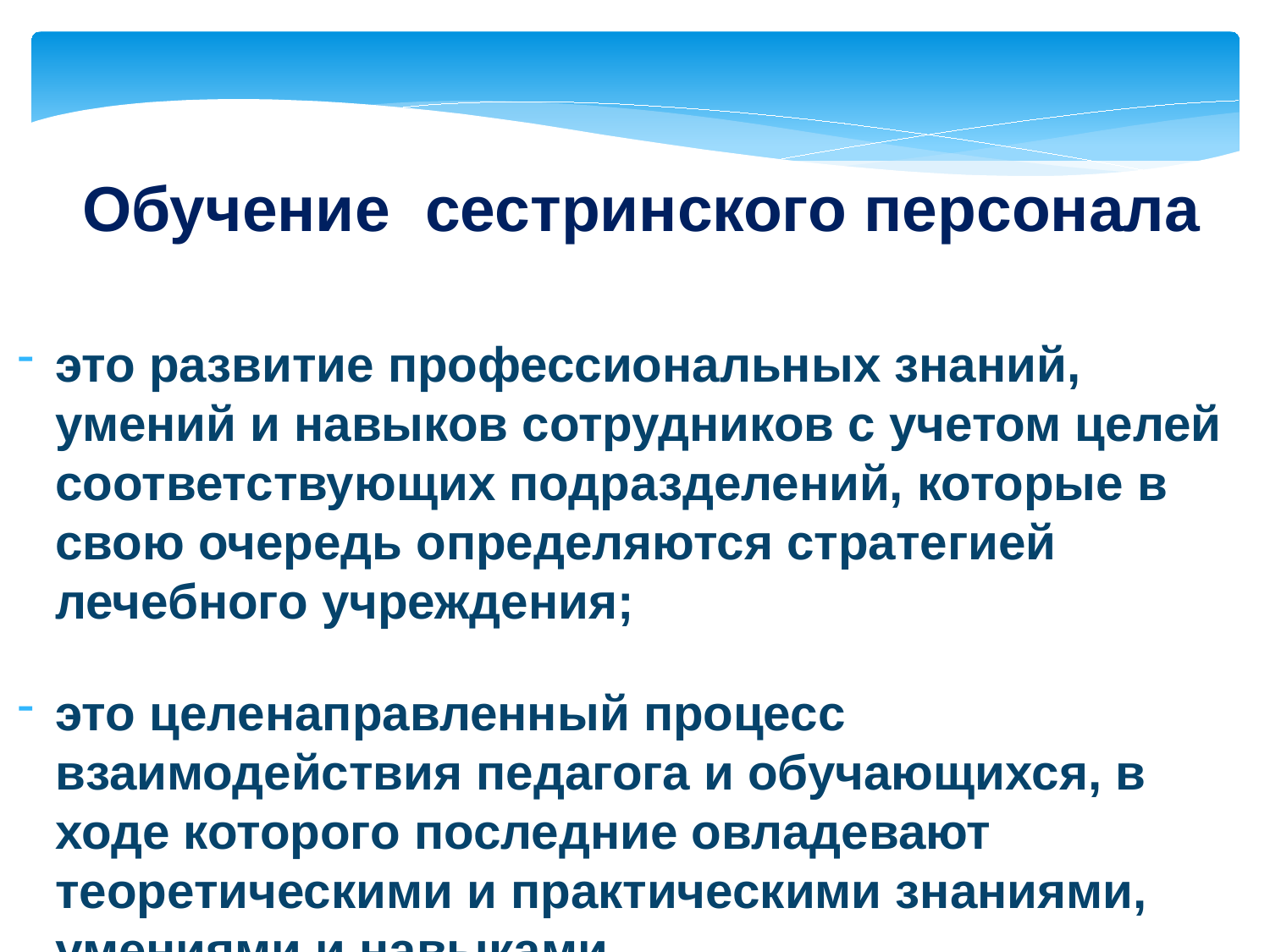

Обучение  сестринского персонала
это развитие профессиональных знаний, умений и навыков сотрудников с учетом целей соответствующих подразделений, которые в свою очередь определяются стратегией лечебного учреждения;
это целенаправленный процесс взаимодействия педагога и обучающихся, в ходе которого последние овладевают теоретическими и практическими знаниями, умениями и навыками.